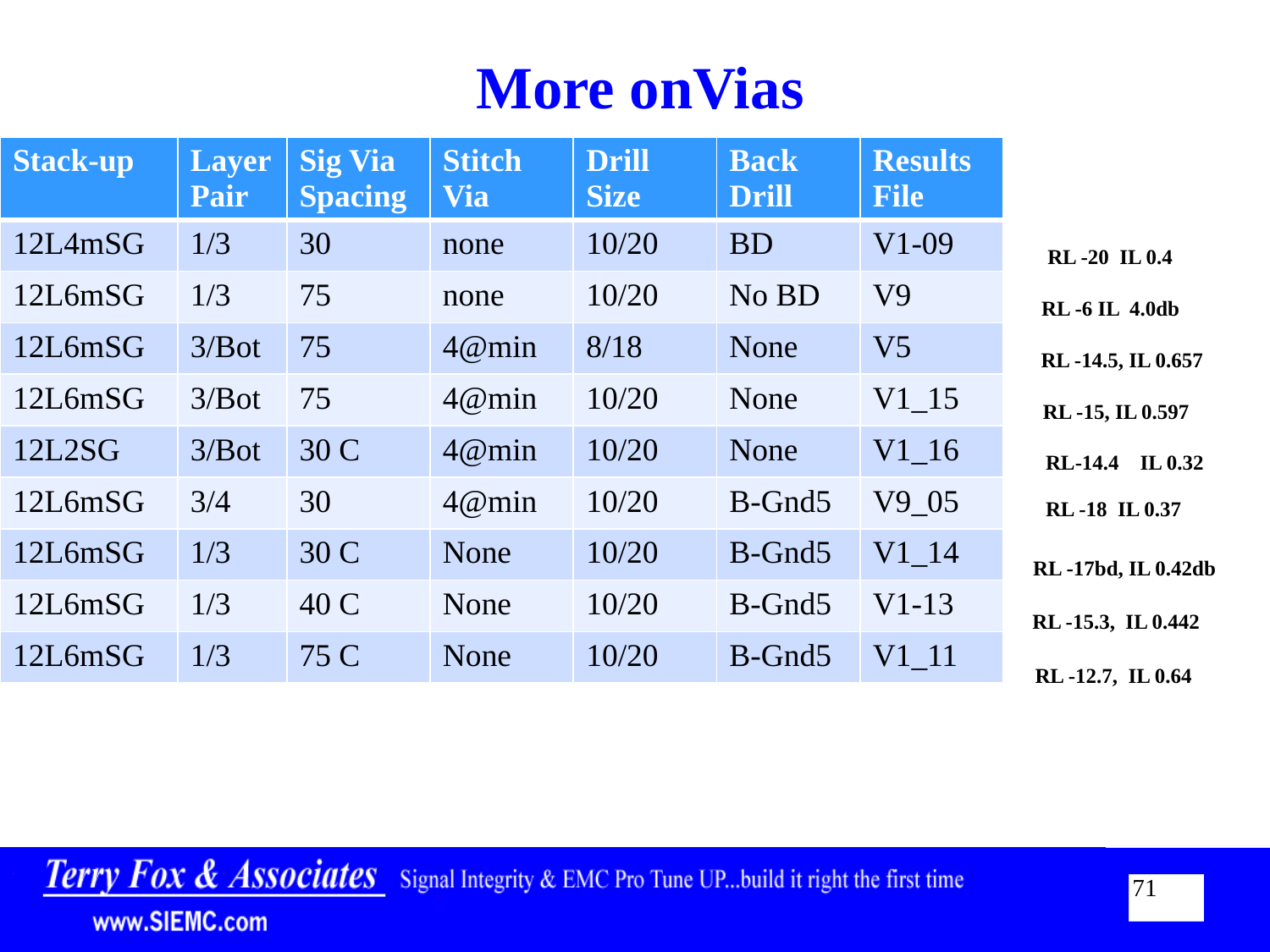

# More onVias
| Stack-up | Layer Pair | Sig Via Spacing | Stitch Via | Drill Size | Back Drill | Results File |
| --- | --- | --- | --- | --- | --- | --- |
| 12L4mSG | 1/3 | 30 | none | 10/20 | BD | V1-09 |
| 12L6mSG | 1/3 | 75 | none | 10/20 | No BD | V9 |
| 12L6mSG | 3/Bot | 75 | 4@min | 8/18 | None | V5 |
| 12L6mSG | 3/Bot | 75 | 4@min | 10/20 | None | V1\_15 |
| 12L2SG | 3/Bot | 30 C | 4@min | 10/20 | None | V1\_16 |
| 12L6mSG | 3/4 | 30 | 4@min | 10/20 | B-Gnd5 | V9\_05 |
| 12L6mSG | 1/3 | 30 C | None | 10/20 | B-Gnd5 | V1\_14 |
| 12L6mSG | 1/3 | 40 C | None | 10/20 | B-Gnd5 | V1-13 |
| 12L6mSG | 1/3 | 75 C | None | 10/20 | B-Gnd5 | V1\_11 |
RL -20  IL 0.4
RL -6 IL  4.0db
RL -14.5, IL 0.657
RL -15, IL 0.597
RL-14.4    IL 0.32
RL -18  IL 0.37
RL -17bd, IL 0.42db
RL -15.3,  IL 0.442
RL -12.7,  IL 0.64
71